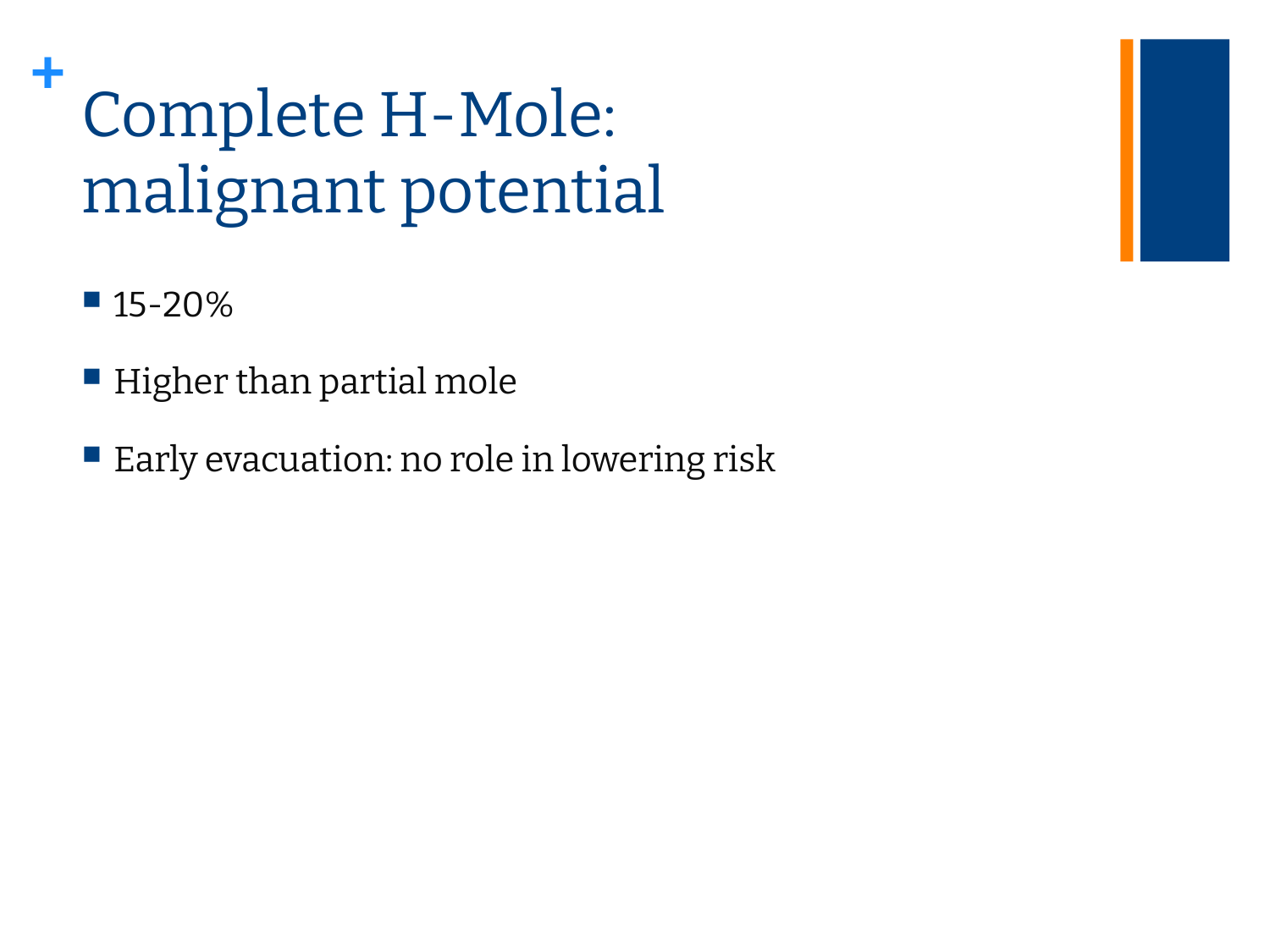

# Complete H-Mole: malignant potential
15-20%
Higher than partial mole
Early evacuation: no role in lowering risk